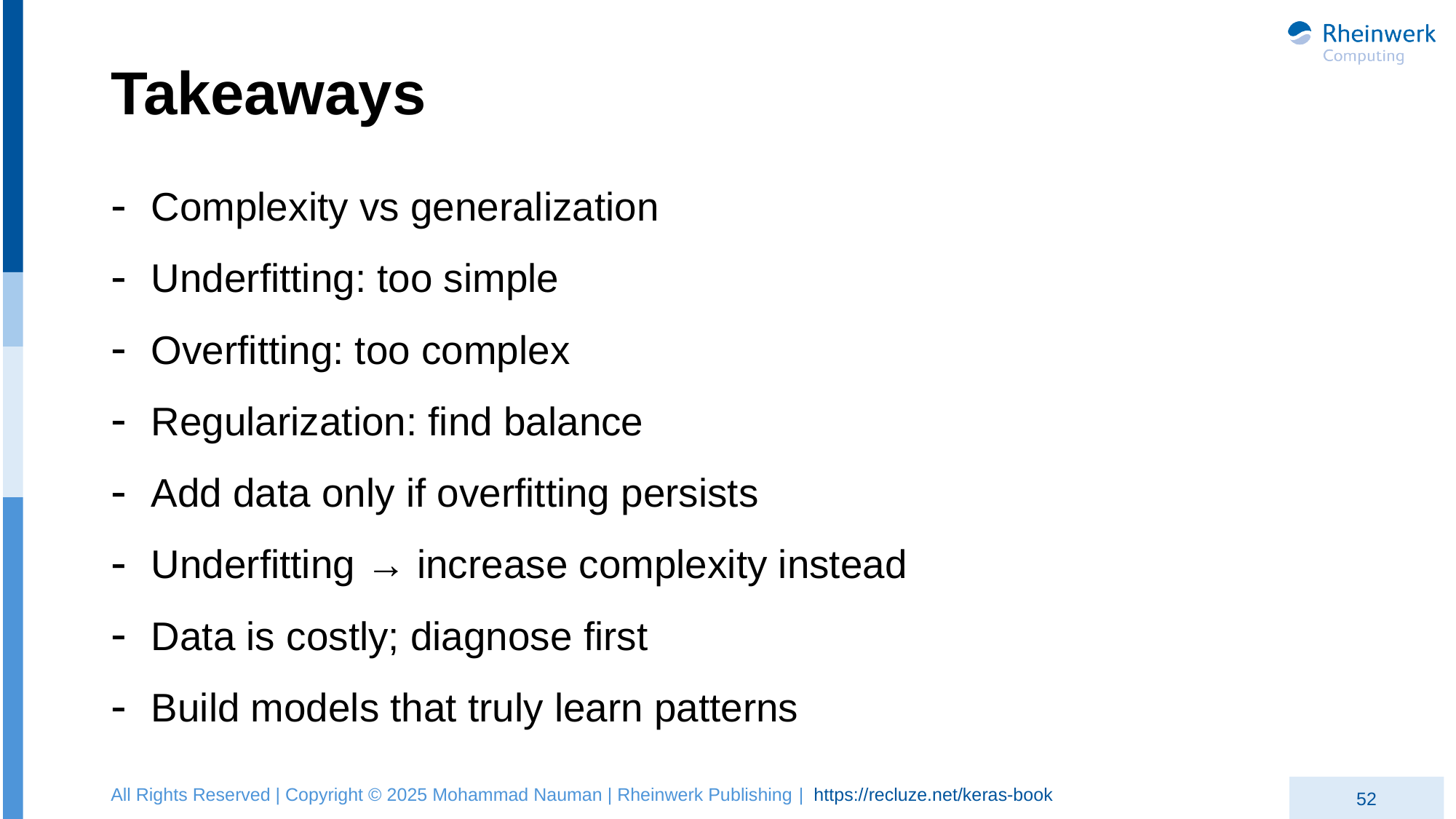

# Takeaways
Complexity vs generalization
Underfitting: too simple
Overfitting: too complex
Regularization: find balance
Add data only if overfitting persists
Underfitting → increase complexity instead
Data is costly; diagnose first
Build models that truly learn patterns